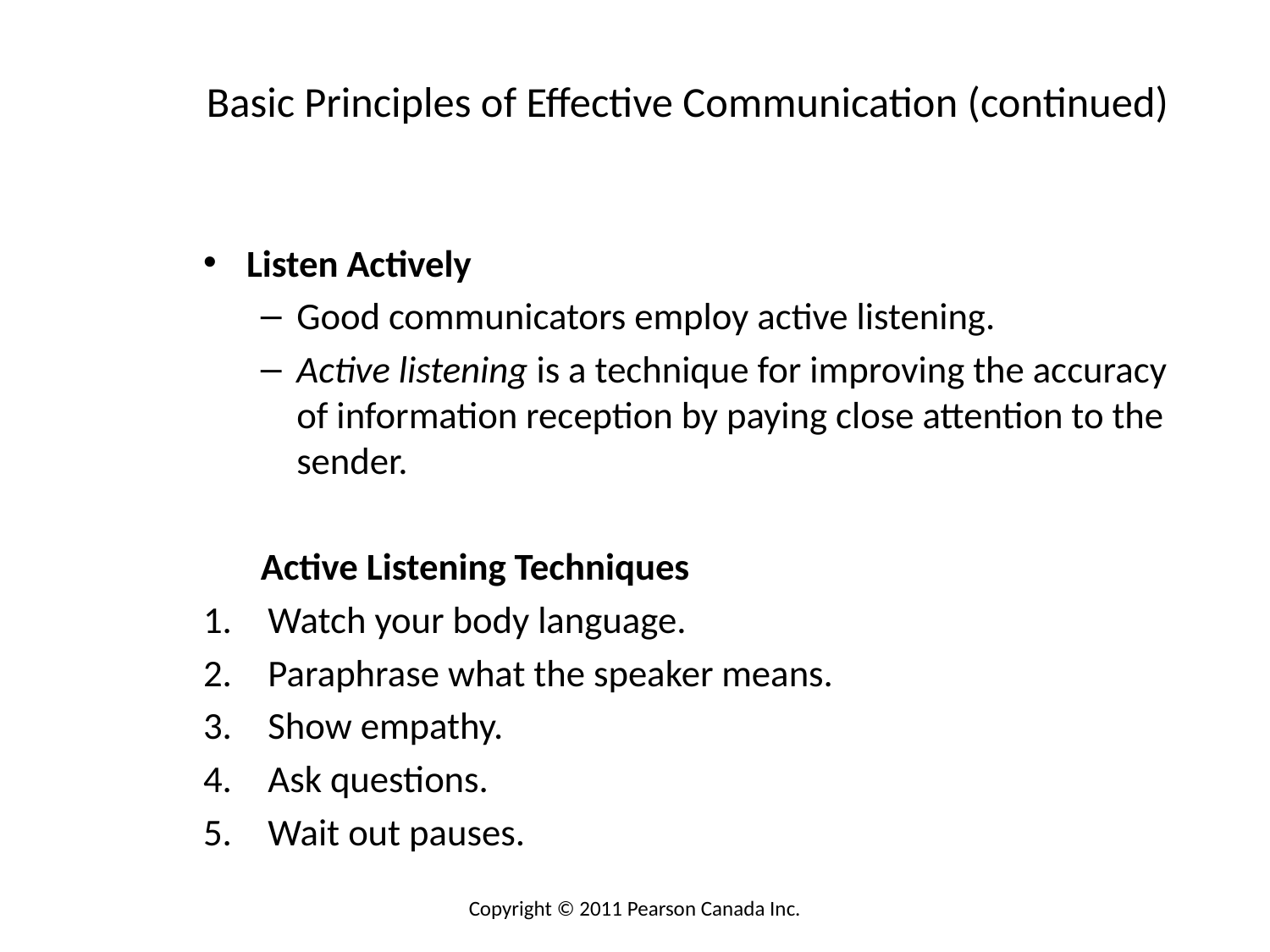

# Basic Principles of Effective Communication (continued)
Listen Actively
Good communicators employ active listening.
Active listening is a technique for improving the accuracy of information reception by paying close attention to the sender.

Active Listening Techniques
Watch your body language.
Paraphrase what the speaker means.
Show empathy.
Ask questions.
Wait out pauses.

Copyright © 2011 Pearson Canada Inc.